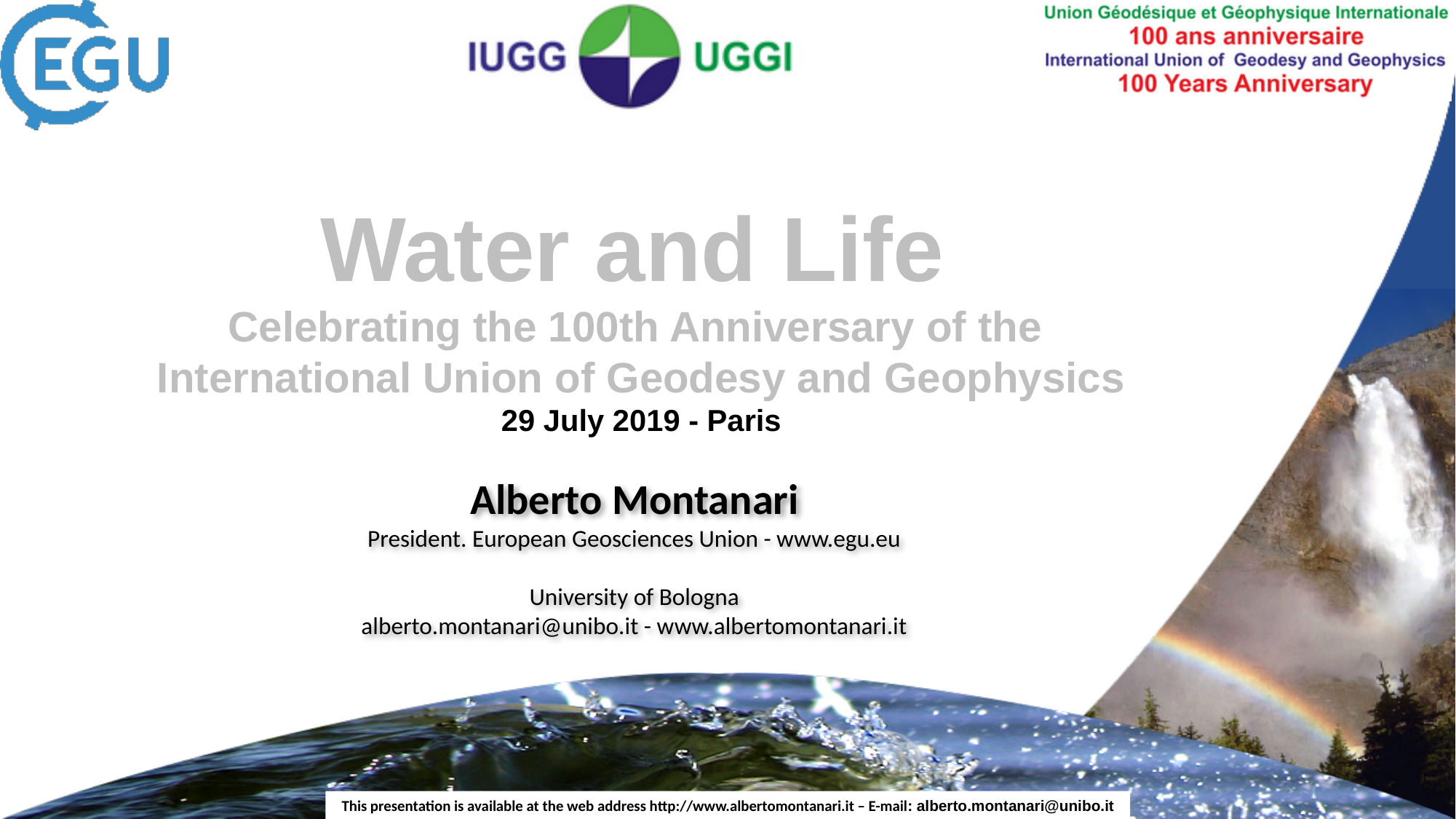

Water and Life
Celebrating the 100th Anniversary of the
International Union of Geodesy and Geophysics
29 July 2019 - Paris

Alberto Montanari
President. European Geosciences Union - www.egu.eu

University of Bologna
alberto.montanari@unibo.it - www.albertomontanari.it